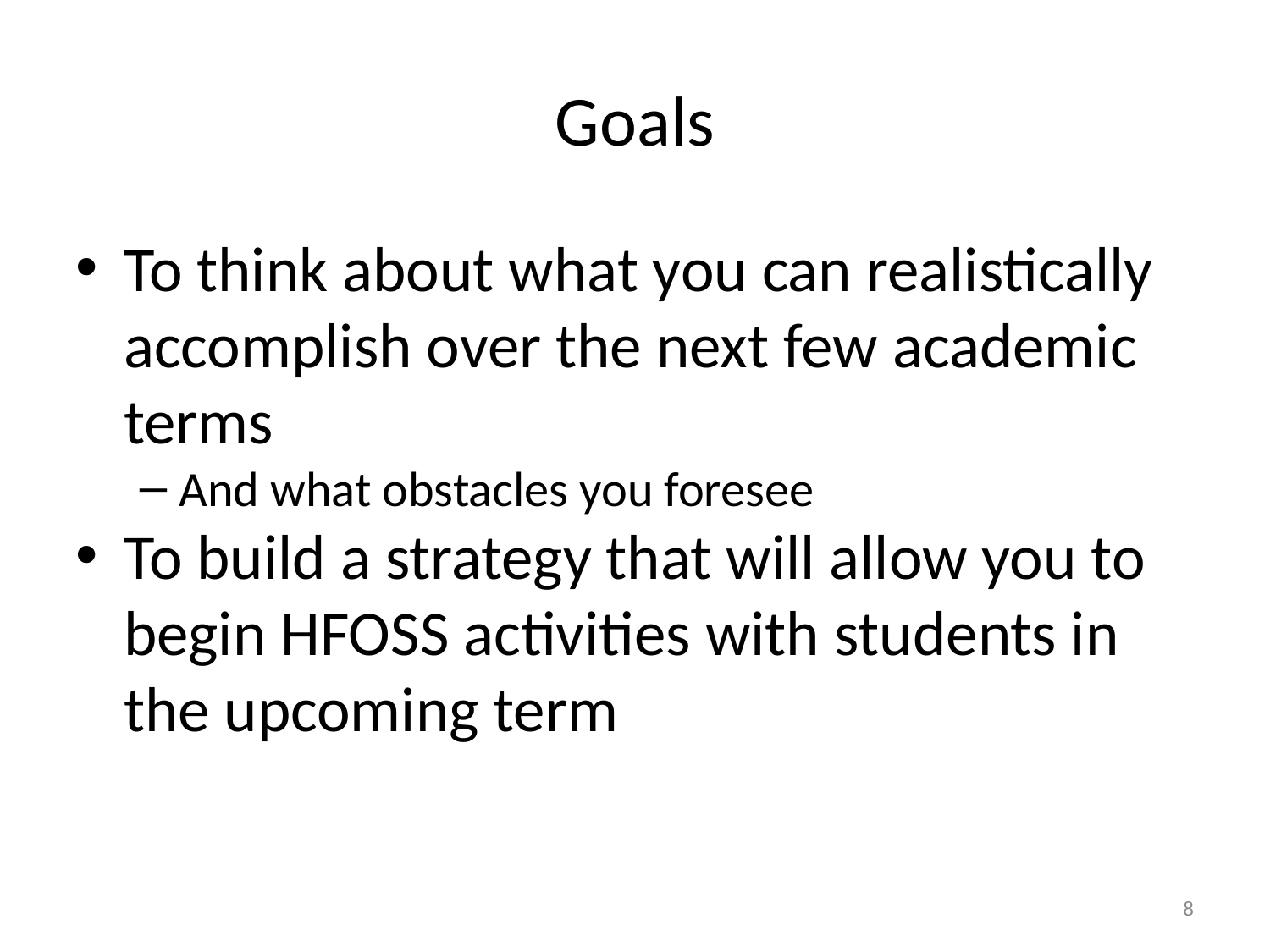

Goals
To think about what you can realistically accomplish over the next few academic terms
And what obstacles you foresee
To build a strategy that will allow you to begin HFOSS activities with students in the upcoming term
8